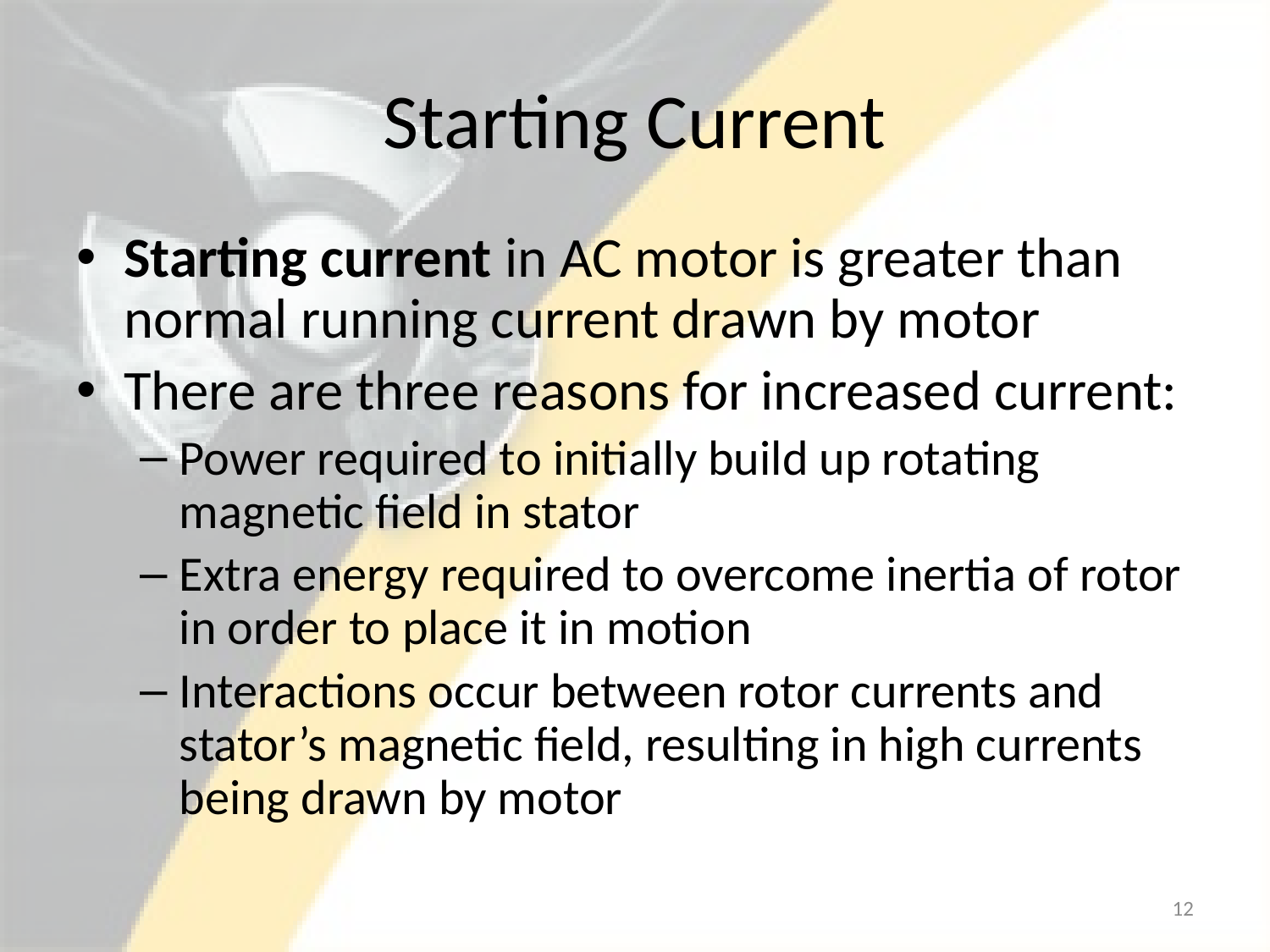

# Starting Current
Starting current in AC motor is greater than normal running current drawn by motor
There are three reasons for increased current:
Power required to initially build up rotating magnetic field in stator
Extra energy required to overcome inertia of rotor in order to place it in motion
Interactions occur between rotor currents and stator’s magnetic field, resulting in high currents being drawn by motor
12